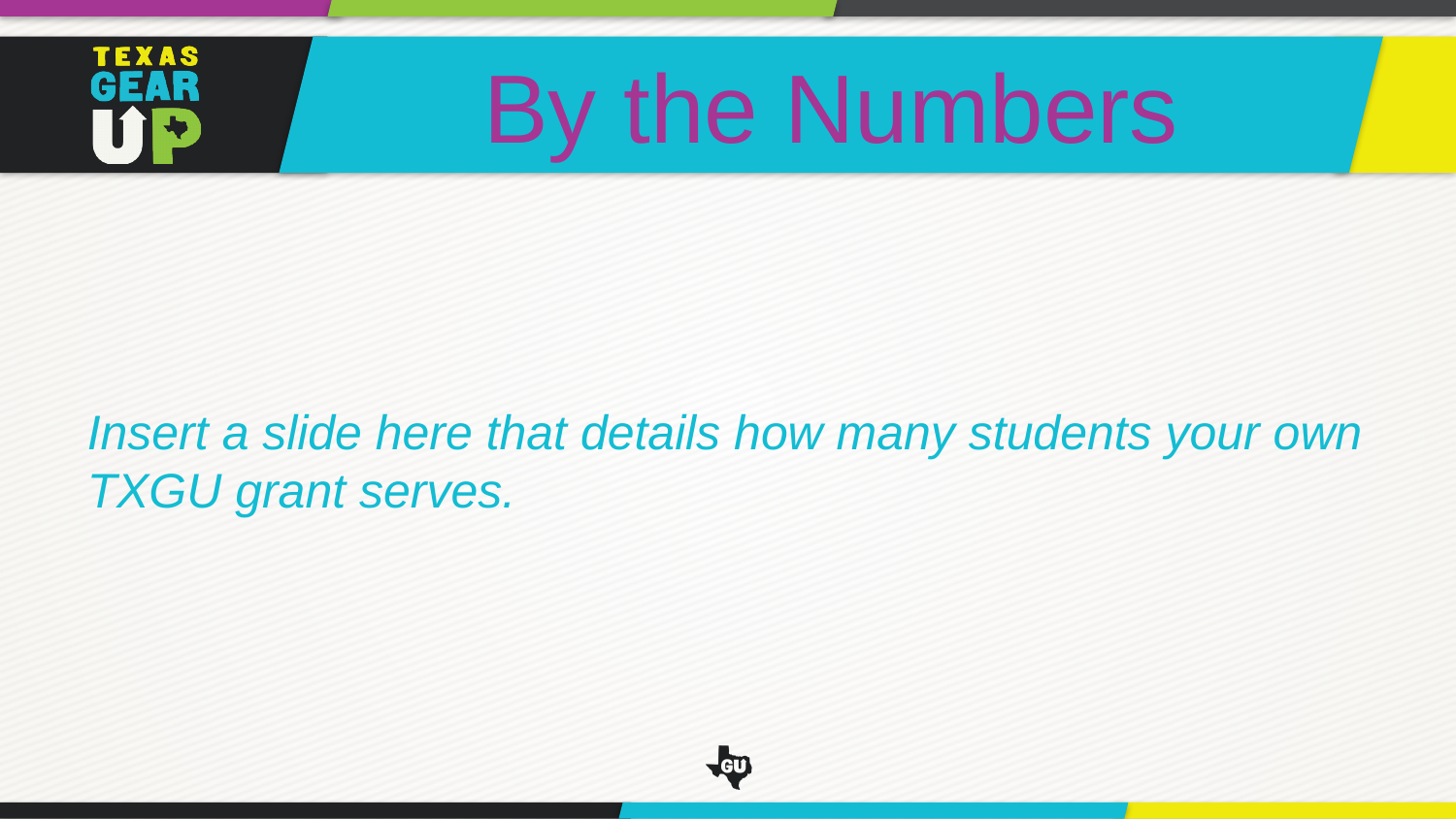

By the Numbers
Insert a slide here that details how many students your own TXGU grant serves.